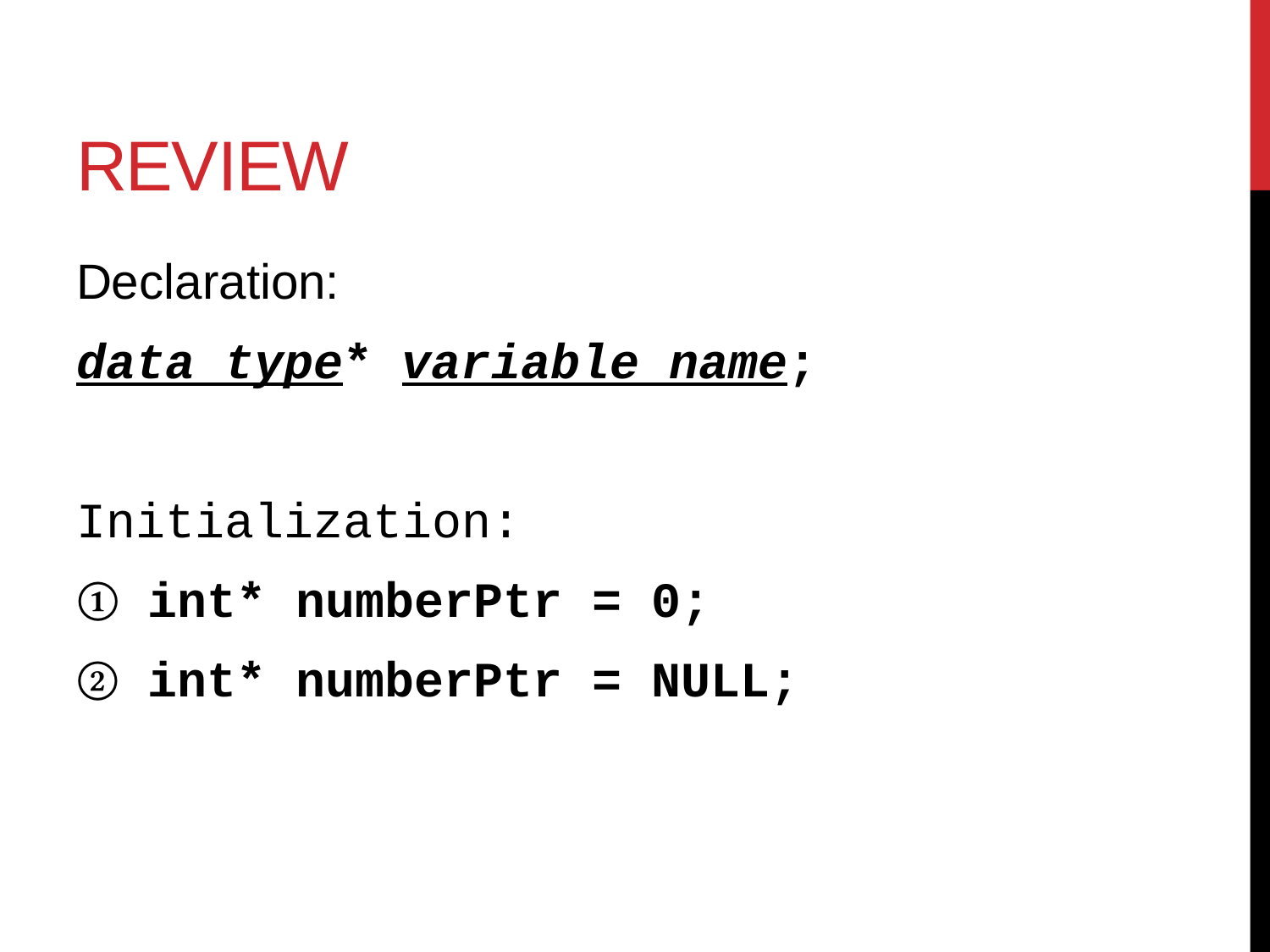

# Review
Declaration:
data type* variable name;

Initialization:
int* numberPtr = 0;
int* numberPtr = NULL;